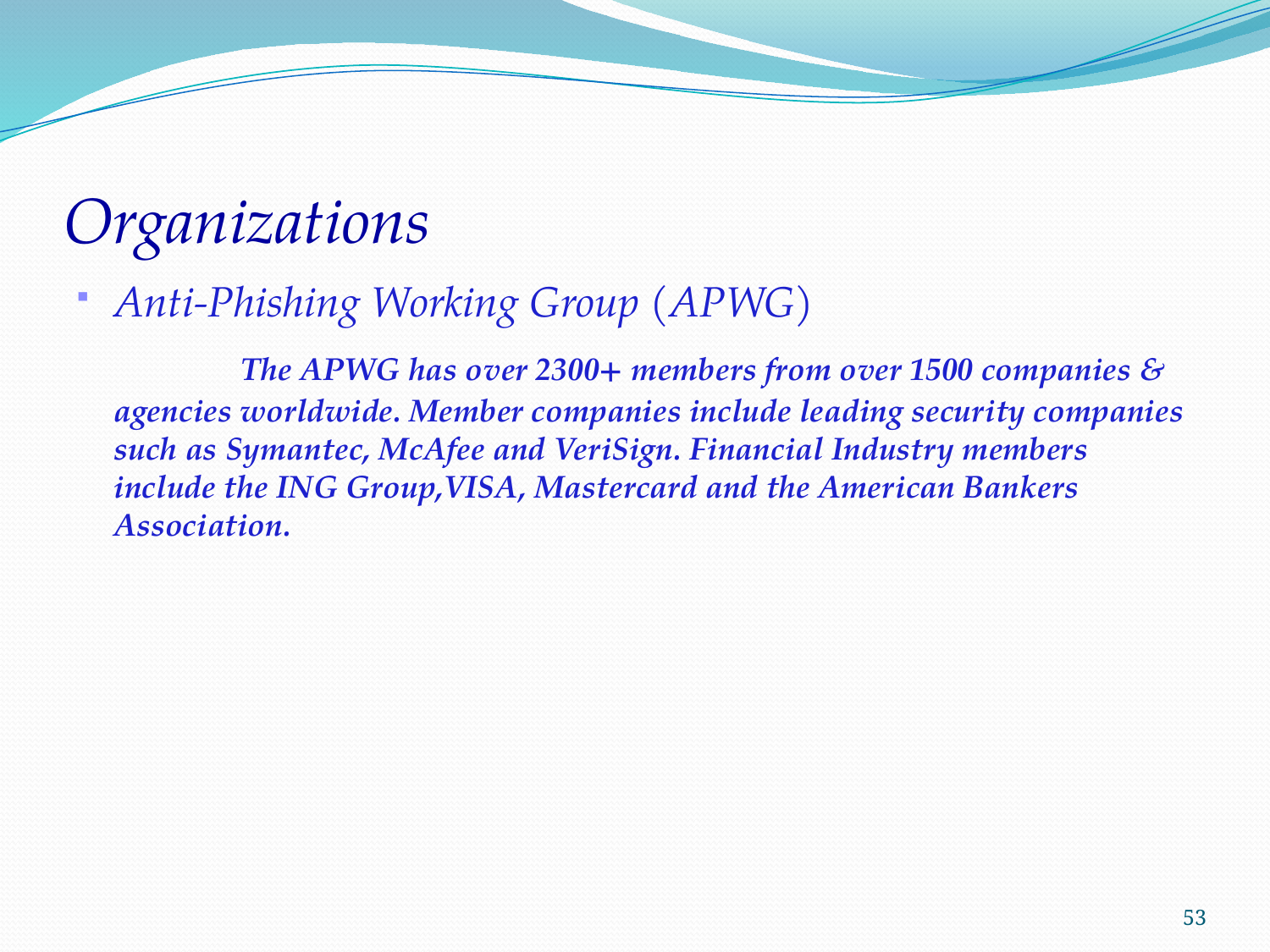

# Organizations
Anti-Phishing Working Group (APWG)
		The APWG has over 2300+ members from over 1500 companies & agencies worldwide. Member companies include leading security companies such as Symantec, McAfee and VeriSign. Financial Industry members include the ING Group,VISA, Mastercard and the American Bankers Association.

53